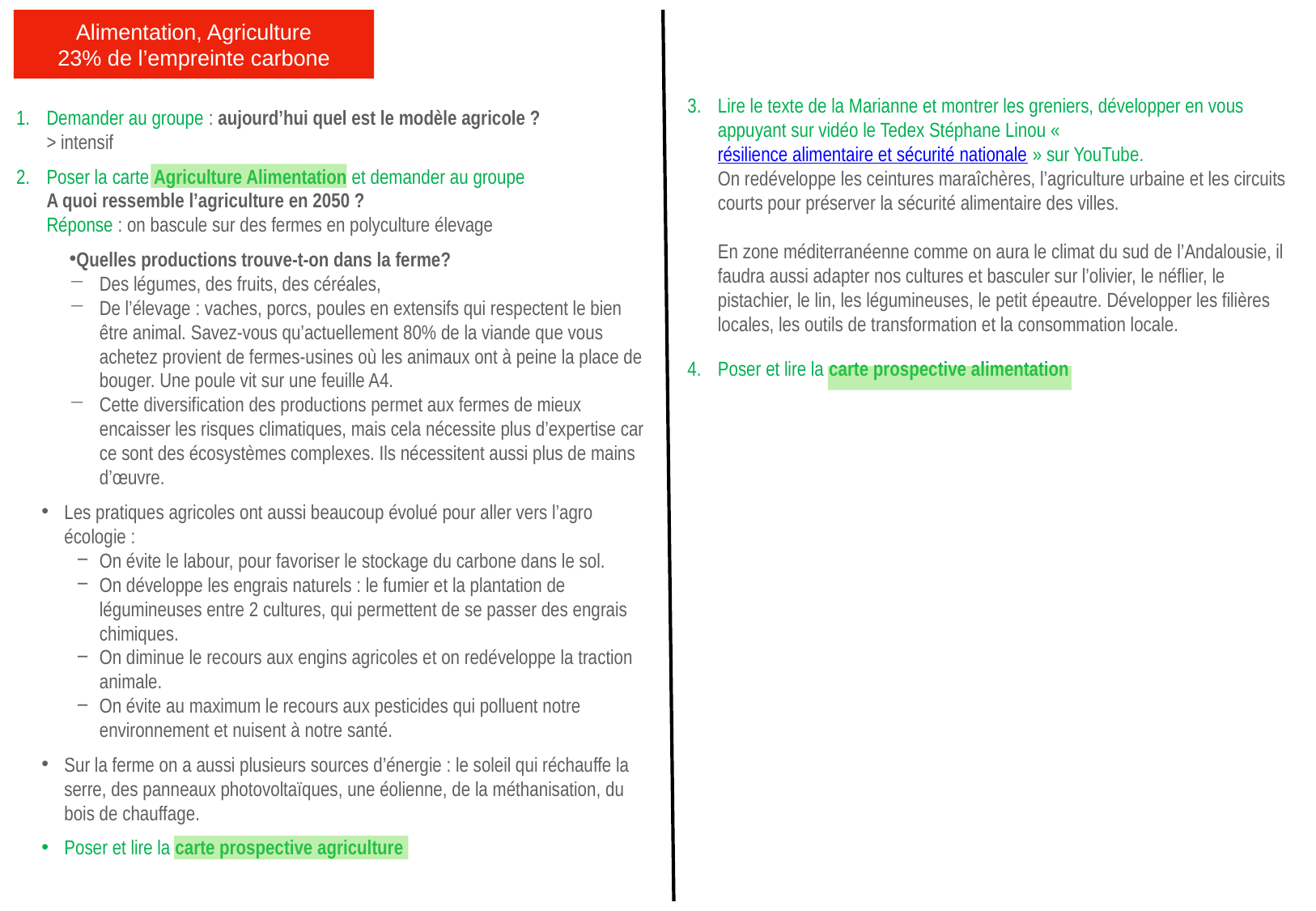

Alimentation, Agriculture
23% de l’empreinte carbone
Lire le texte de la Marianne et montrer les greniers, développer en vous appuyant sur vidéo le Tedex Stéphane Linou « résilience alimentaire et sécurité nationale » sur YouTube.
On redéveloppe les ceintures maraîchères, l’agriculture urbaine et les circuits courts pour préserver la sécurité alimentaire des villes.
En zone méditerranéenne comme on aura le climat du sud de l’Andalousie, il faudra aussi adapter nos cultures et basculer sur l’olivier, le néflier, le pistachier, le lin, les légumineuses, le petit épeautre. Développer les filières locales, les outils de transformation et la consommation locale.
Poser et lire la carte prospective alimentation
Demander au groupe : aujourd’hui quel est le modèle agricole ?
> intensif
Poser la carte Agriculture Alimentation et demander au groupe
A quoi ressemble l’agriculture en 2050 ? 
Réponse : on bascule sur des fermes en polyculture élevage
Quelles productions trouve-t-on dans la ferme?
Des légumes, des fruits, des céréales,
De l’élevage : vaches, porcs, poules en extensifs qui respectent le bien être animal. Savez-vous qu’actuellement 80% de la viande que vous achetez provient de fermes-usines où les animaux ont à peine la place de bouger. Une poule vit sur une feuille A4.
Cette diversification des productions permet aux fermes de mieux encaisser les risques climatiques, mais cela nécessite plus d’expertise car ce sont des écosystèmes complexes. Ils nécessitent aussi plus de mains d’œuvre.
Les pratiques agricoles ont aussi beaucoup évolué pour aller vers l’agro écologie :
On évite le labour, pour favoriser le stockage du carbone dans le sol.
On développe les engrais naturels : le fumier et la plantation de légumineuses entre 2 cultures, qui permettent de se passer des engrais chimiques.
On diminue le recours aux engins agricoles et on redéveloppe la traction animale.
On évite au maximum le recours aux pesticides qui polluent notre environnement et nuisent à notre santé.
Sur la ferme on a aussi plusieurs sources d’énergie : le soleil qui réchauffe la serre, des panneaux photovoltaïques, une éolienne, de la méthanisation, du bois de chauffage.
Poser et lire la carte prospective agriculture